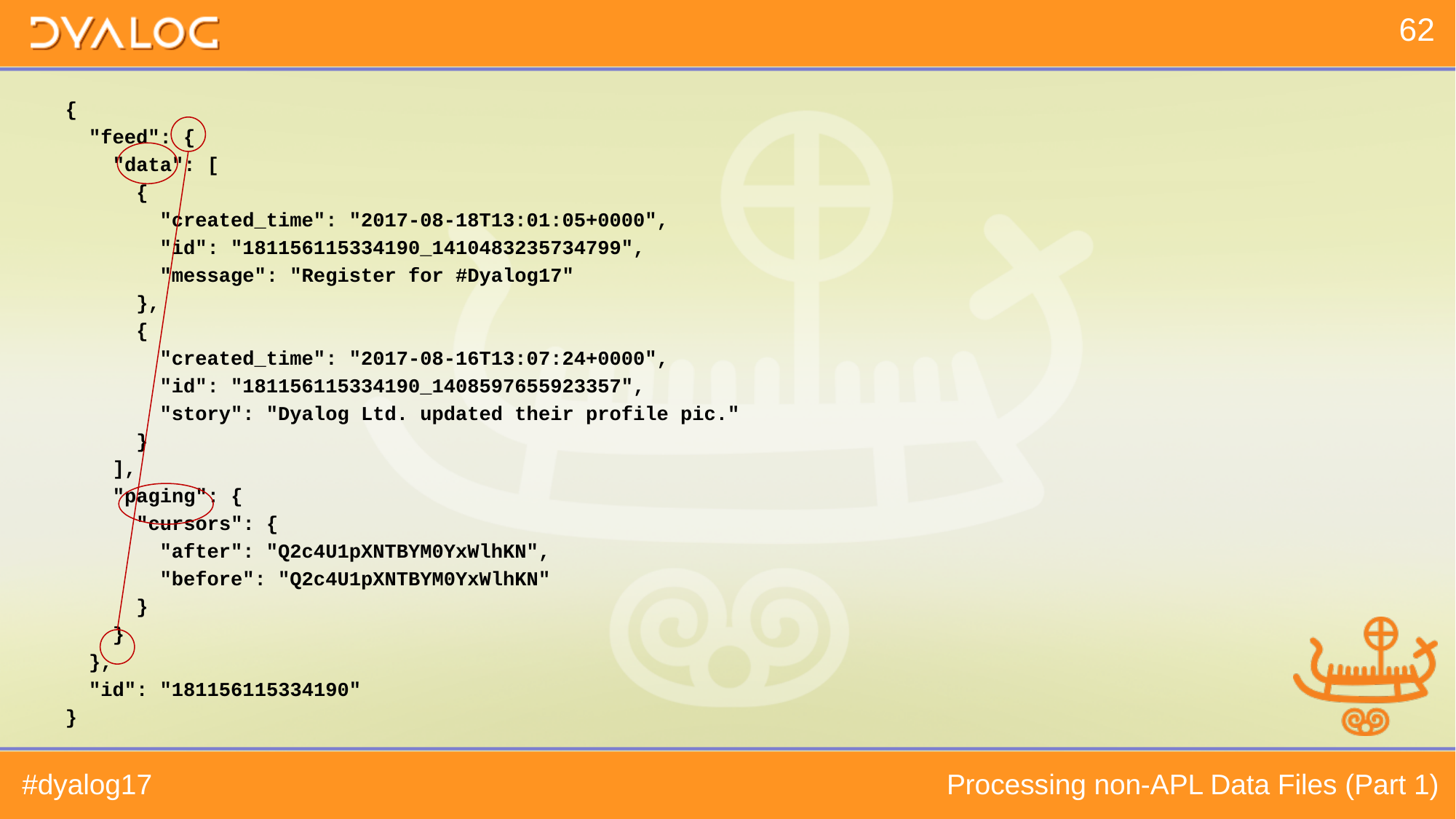

{
  "feed": {
    "data": [
      {
        "created_time": "2017-08-18T13:01:05+0000",
        "id": "181156115334190_1410483235734799",
        "message": "Register for #Dyalog17"
      },
      {
        "created_time": "2017-08-16T13:07:24+0000",
        "id": "181156115334190_1408597655923357",
        "story": "Dyalog Ltd. updated their profile pic."
      }
    ],
    "paging": {
      "cursors": {
        "after": "Q2c4U1pXNTBYM0YxWlhKN",
        "before": "Q2c4U1pXNTBYM0YxWlhKN"
      }
    }
  },
  "id": "181156115334190"
}